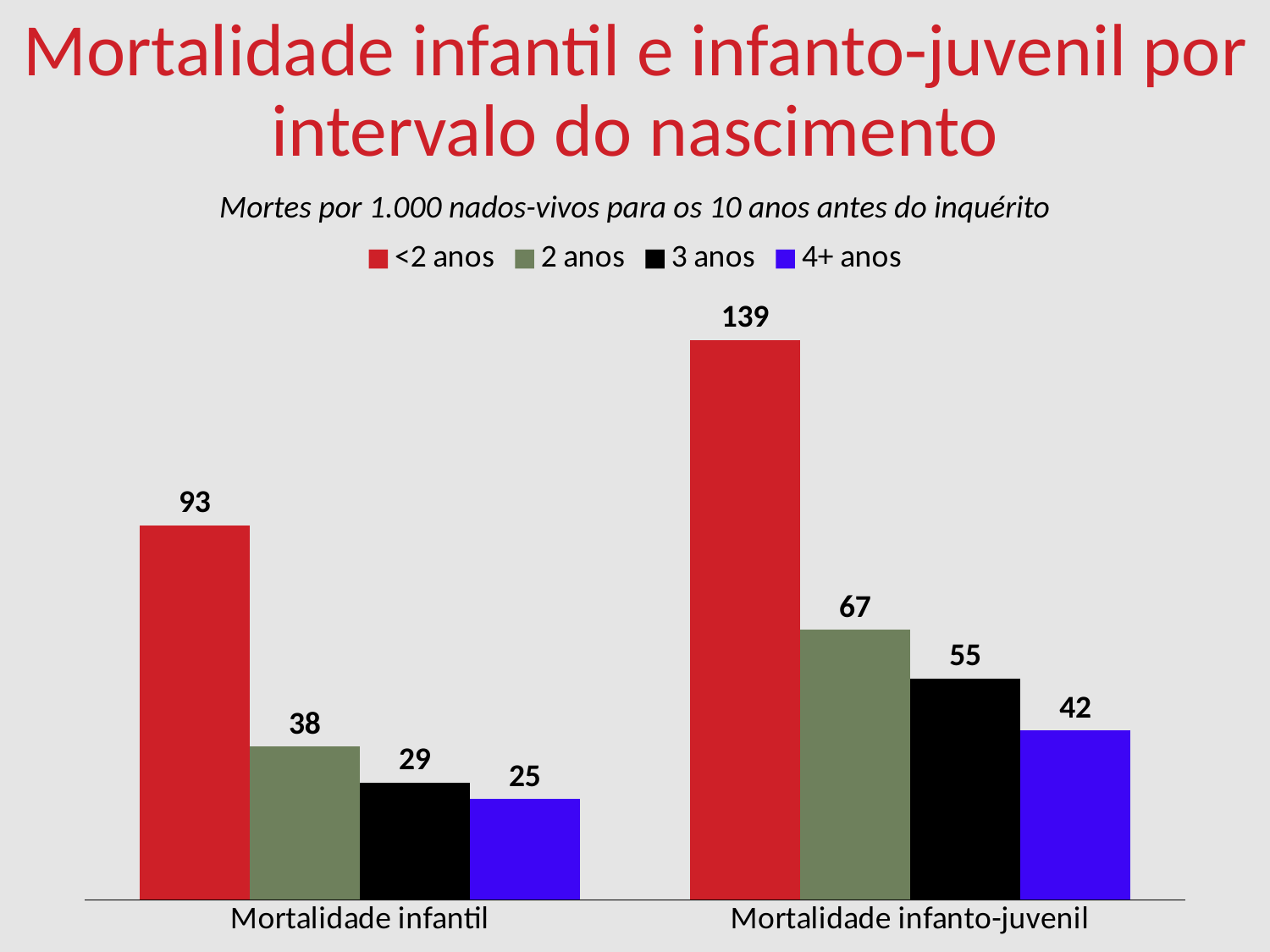

Mortalidade infantil e infanto-juvenil por intervalo do nascimento
Mortes por 1.000 nados-vivos para os 10 anos antes do inquérito

### Chart

| Category | <2 anos | 2 anos | 3 anos | 4+ anos |
|---|---|---|---|---|
| Mortalidade infantil | 93.0 | 38.0 | 29.0 | 25.0 |
| Mortalidade infanto-juvenil | 139.0 | 67.0 | 55.0 | 42.0 |